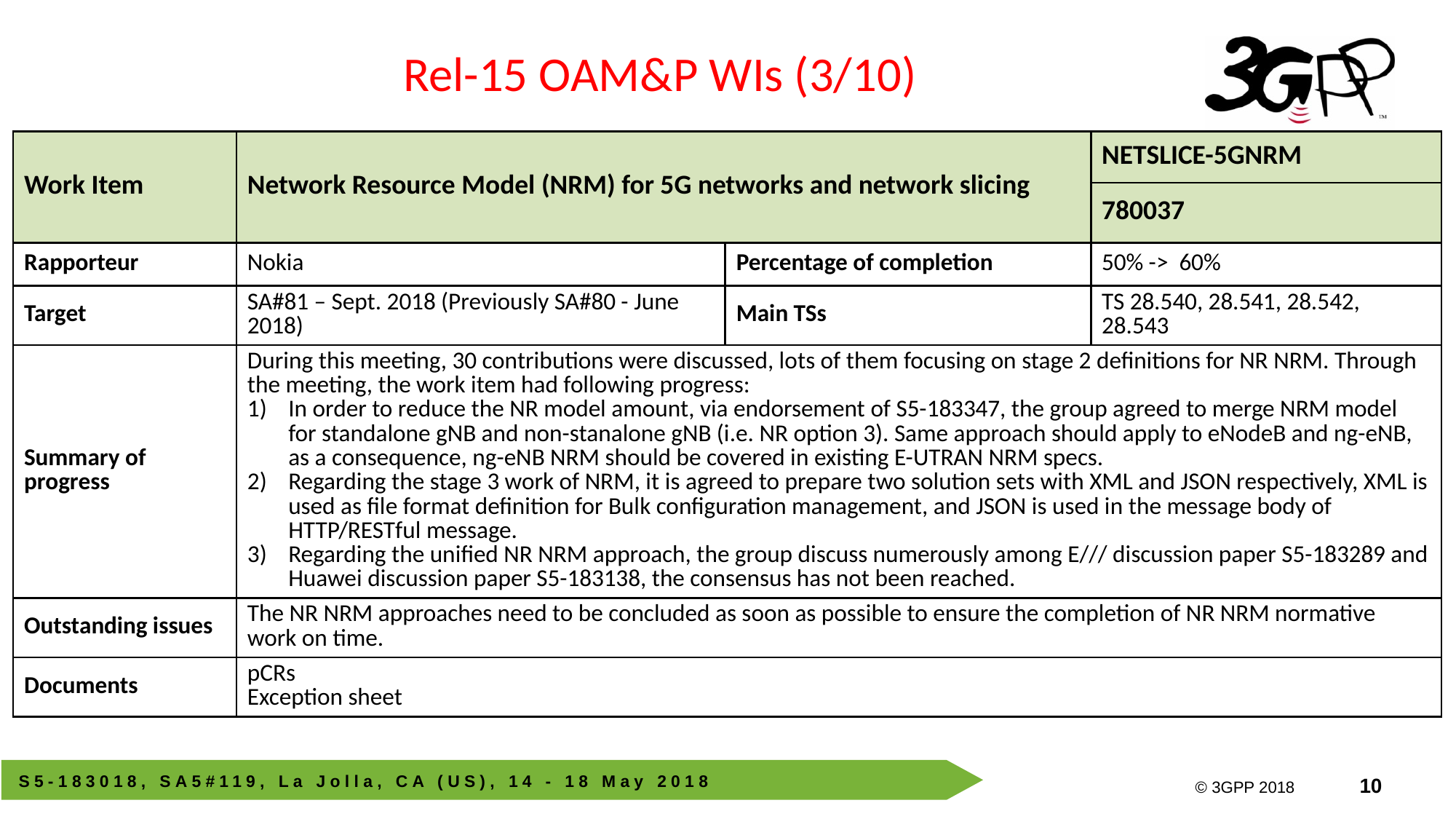

Rel-15 OAM&P WIs (3/10)
| Work Item | Network Resource Model (NRM) for 5G networks and network slicing |  | NETSLICE-5GNRM |
| --- | --- | --- | --- |
|  |  |  | 780037 |
| Rapporteur | Nokia | Percentage of completion | 50% -> 60% |
| Target | SA#81 – Sept. 2018 (Previously SA#80 - June 2018) | Main TSs | TS 28.540, 28.541, 28.542, 28.543 |
| Summary of progress | During this meeting, 30 contributions were discussed, lots of them focusing on stage 2 definitions for NR NRM. Through the meeting, the work item had following progress: In order to reduce the NR model amount, via endorsement of S5-183347, the group agreed to merge NRM model for standalone gNB and non-stanalone gNB (i.e. NR option 3). Same approach should apply to eNodeB and ng-eNB, as a consequence, ng-eNB NRM should be covered in existing E-UTRAN NRM specs. Regarding the stage 3 work of NRM, it is agreed to prepare two solution sets with XML and JSON respectively, XML is used as file format definition for Bulk configuration management, and JSON is used in the message body of HTTP/RESTful message. Regarding the unified NR NRM approach, the group discuss numerously among E/// discussion paper S5-183289 and Huawei discussion paper S5-183138, the consensus has not been reached. |  |  |
| Outstanding issues | The NR NRM approaches need to be concluded as soon as possible to ensure the completion of NR NRM normative work on time. |  |  |
| Documents | pCRs Exception sheet |  |  |